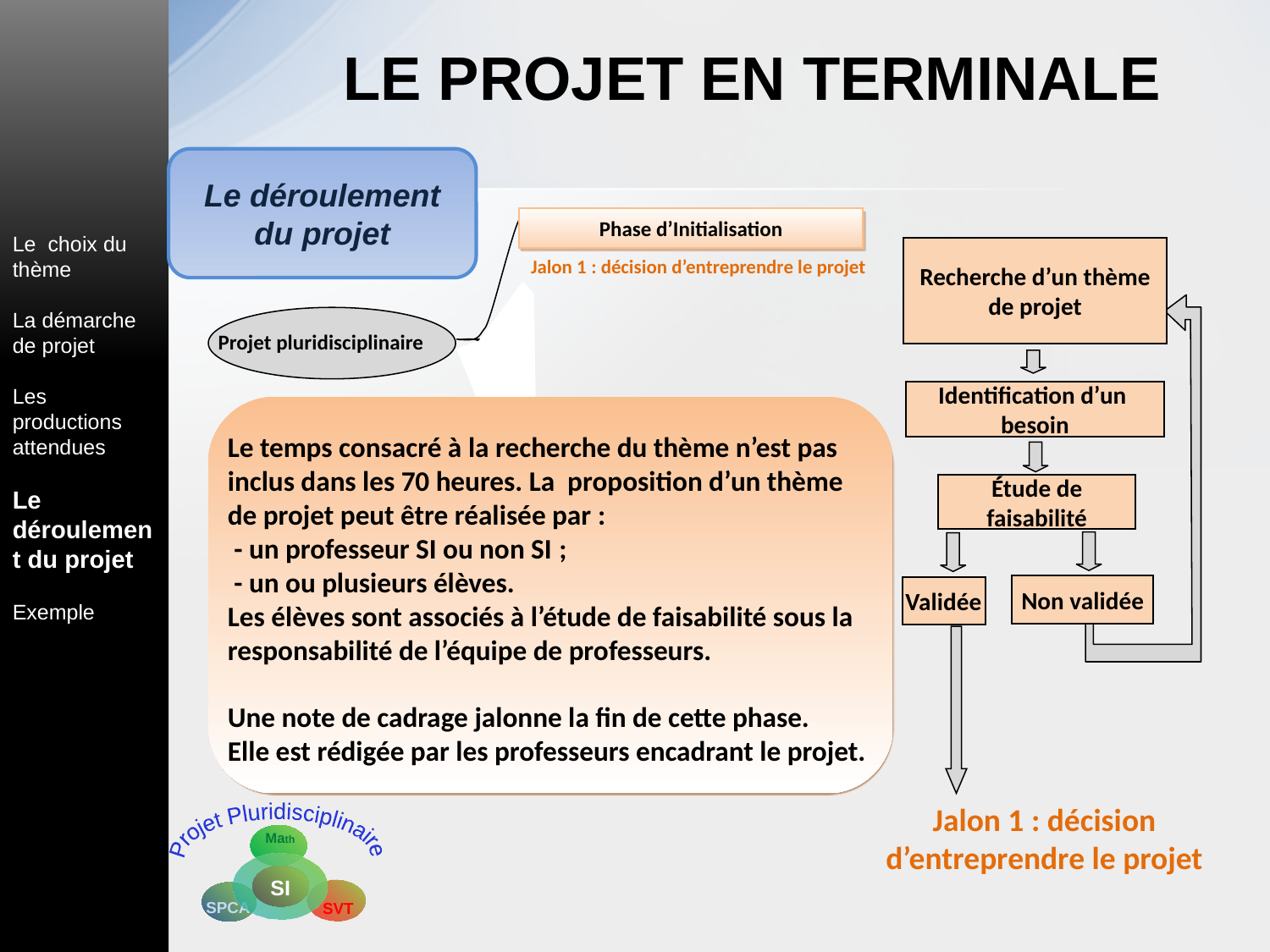

Le  choix du thème

La démarche de projet

Les productions attendues

Le déroulement du projet

Exemple

LE PROJET EN TERMINALE

Le déroulement du projet

Phase d’Initialisation
Jalon 1 : décision d’entreprendre le projet

Projet pluridisciplinaire
Recherche d’un thème de projet

Identification d’un  besoin

Étude de faisabilité

Non validée
Validée

Le temps consacré à la recherche du thème n’est pas inclus dans les 70 heures. La  proposition d’un thème de projet peut être réalisée par :
 - un professeur SI ou non SI ;
 - un ou plusieurs élèves.
Les élèves sont associés à l’étude de faisabilité sous la responsabilité de l’équipe de professeurs.

Une note de cadrage jalonne la fin de cette phase.
Elle est rédigée par les professeurs encadrant le projet.

Jalon 1 : décision d’entreprendre le projet
Projet Pluridisciplinaire
Math

SI

SPCA

SVT